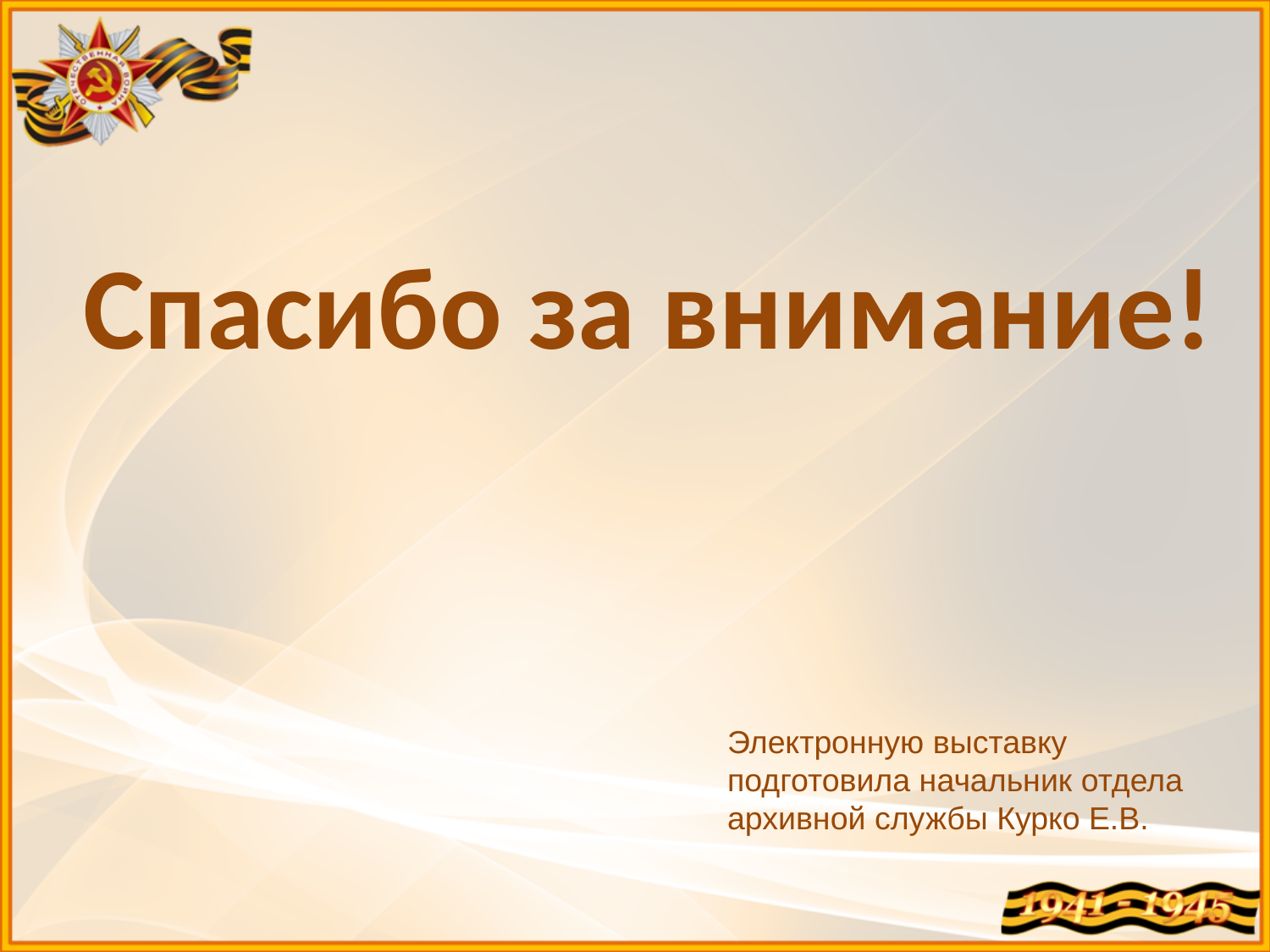

Спасибо за внимание!
Электронную выставку подготовила начальник отдела архивной службы Курко Е.В.